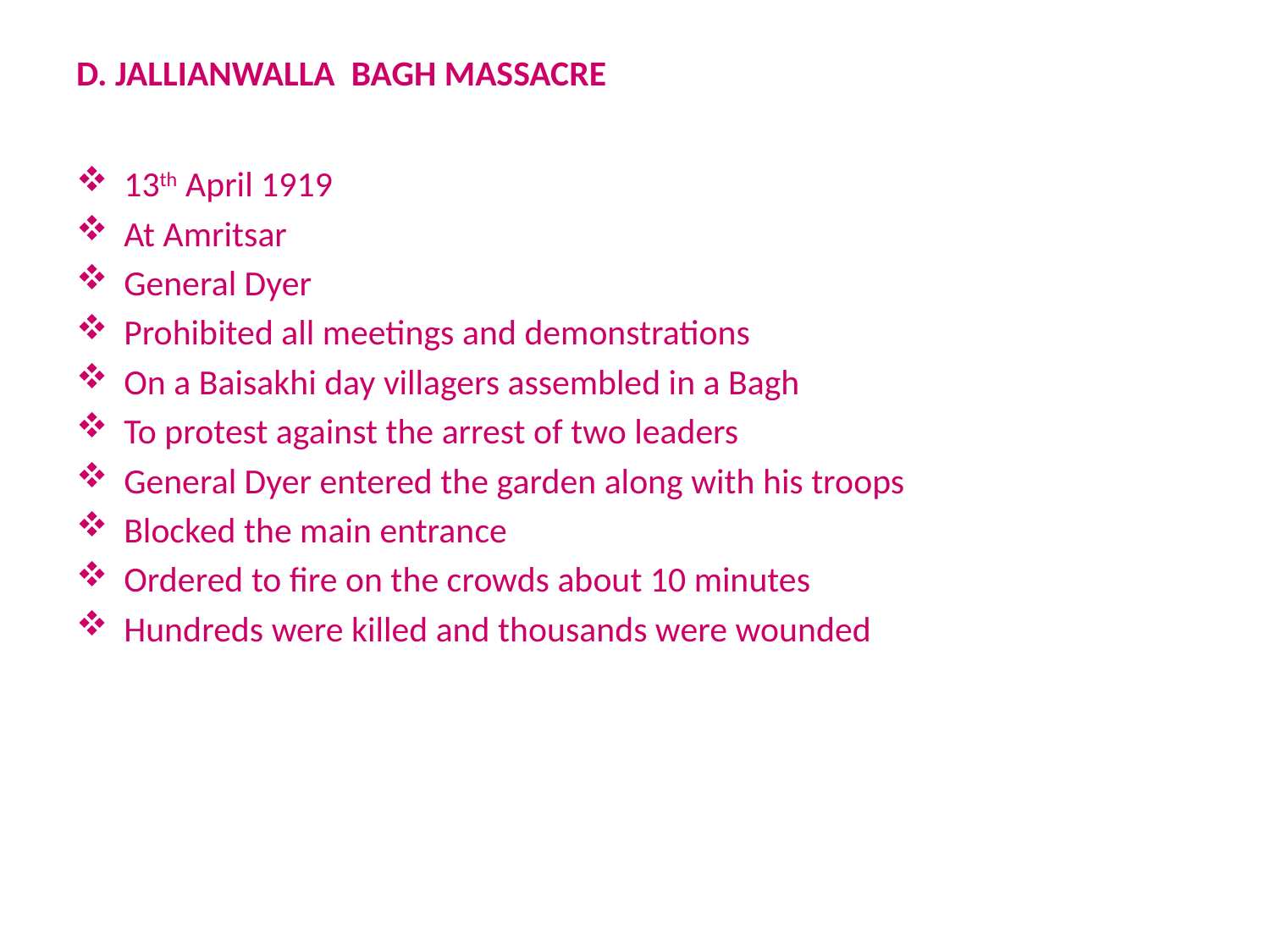

# D. JALLIANWALLA  BAGH MASSACRE

13th April 1919
At Amritsar
General Dyer
Prohibited all meetings and demonstrations
On a Baisakhi day villagers assembled in a Bagh
To protest against the arrest of two leaders
General Dyer entered the garden along with his troops
Blocked the main entrance
Ordered to fire on the crowds about 10 minutes
Hundreds were killed and thousands were wounded